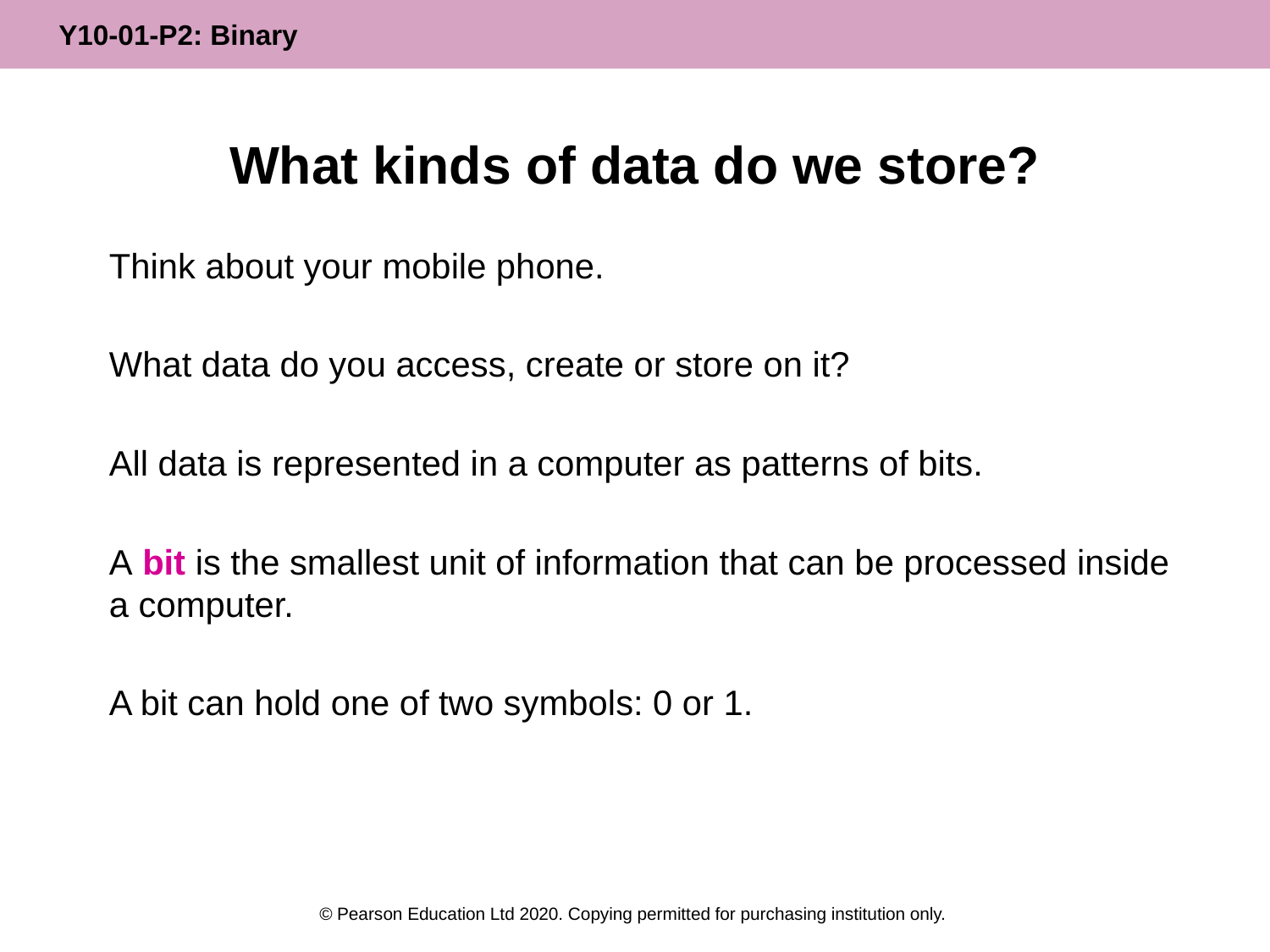

# What kinds of data do we store?
Think about your mobile phone.

What data do you access, create or store on it?

All data is represented in a computer as patterns of bits.

A bit is the smallest unit of information that can be processed inside a computer.

A bit can hold one of two symbols: 0 or 1.

© Pearson Education Ltd 2020. Copying permitted for purchasing institution only.